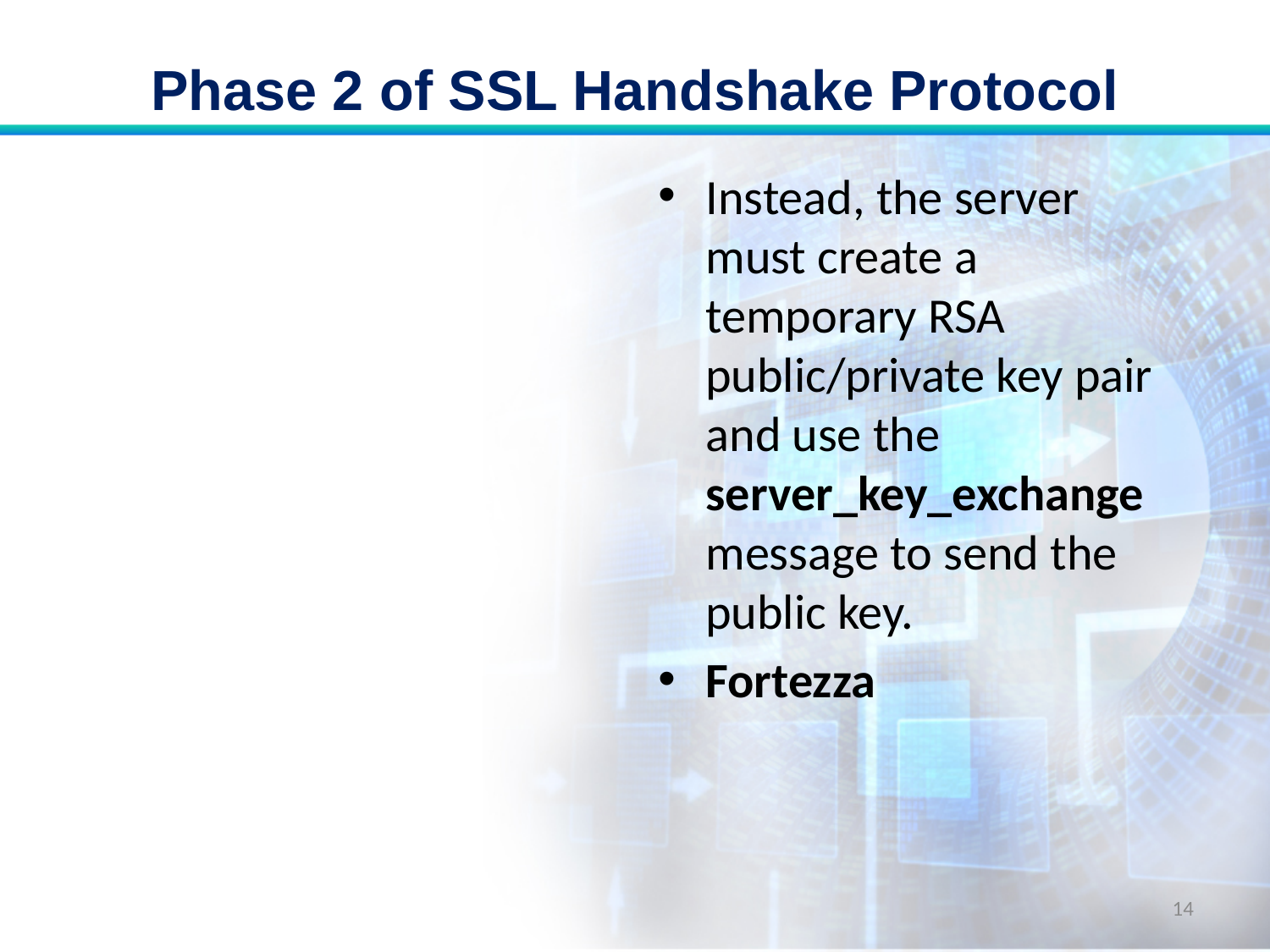

# Phase 2 of SSL Handshake Protocol
Instead, the server must create a temporary RSA public/private key pair and use the server_key_exchange message to send the public key.
Fortezza
14